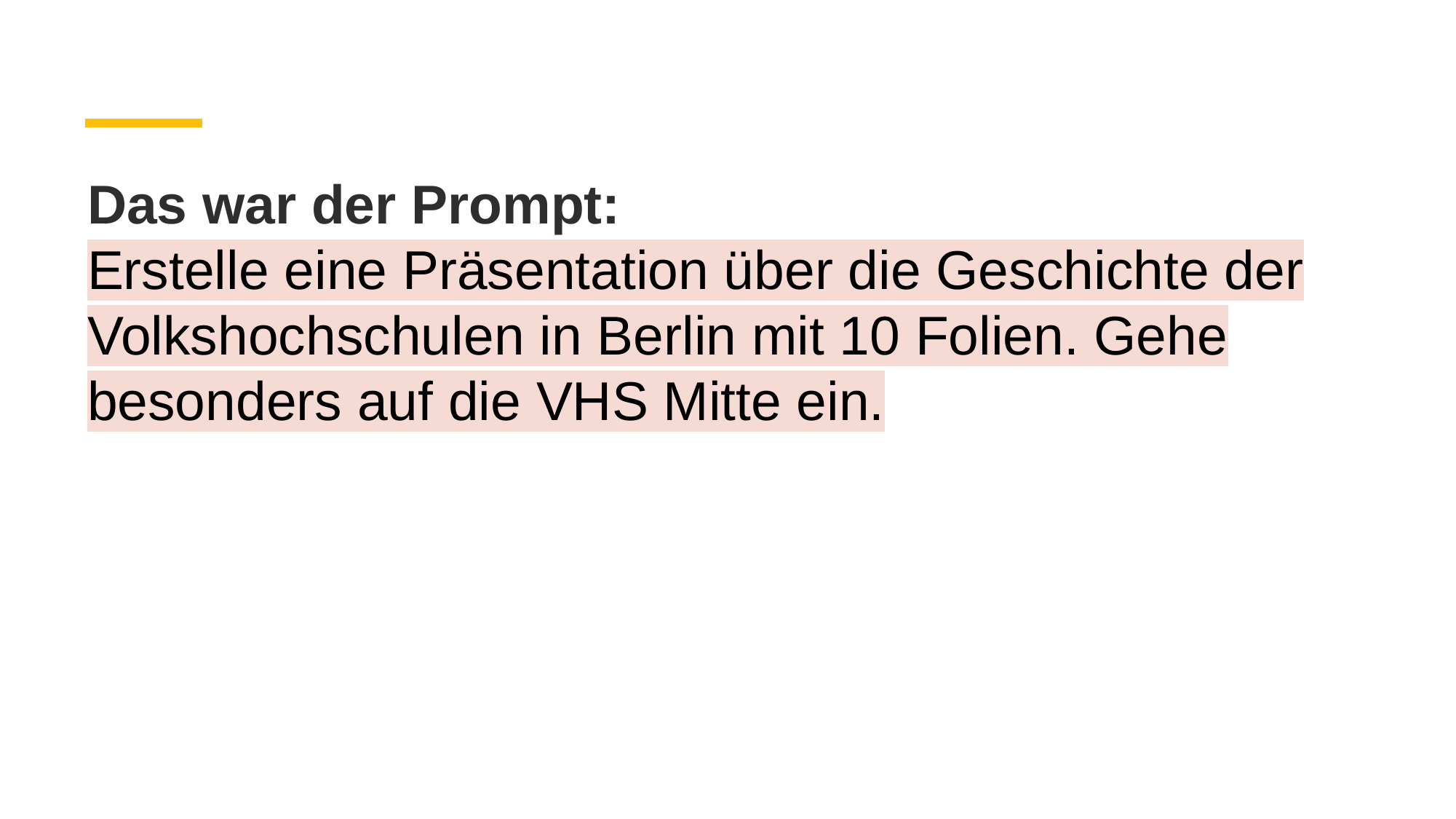

# Das war der Prompt: Erstelle eine Präsentation über die Geschichte der Volkshochschulen in Berlin mit 10 Folien. Gehe besonders auf die VHS Mitte ein.